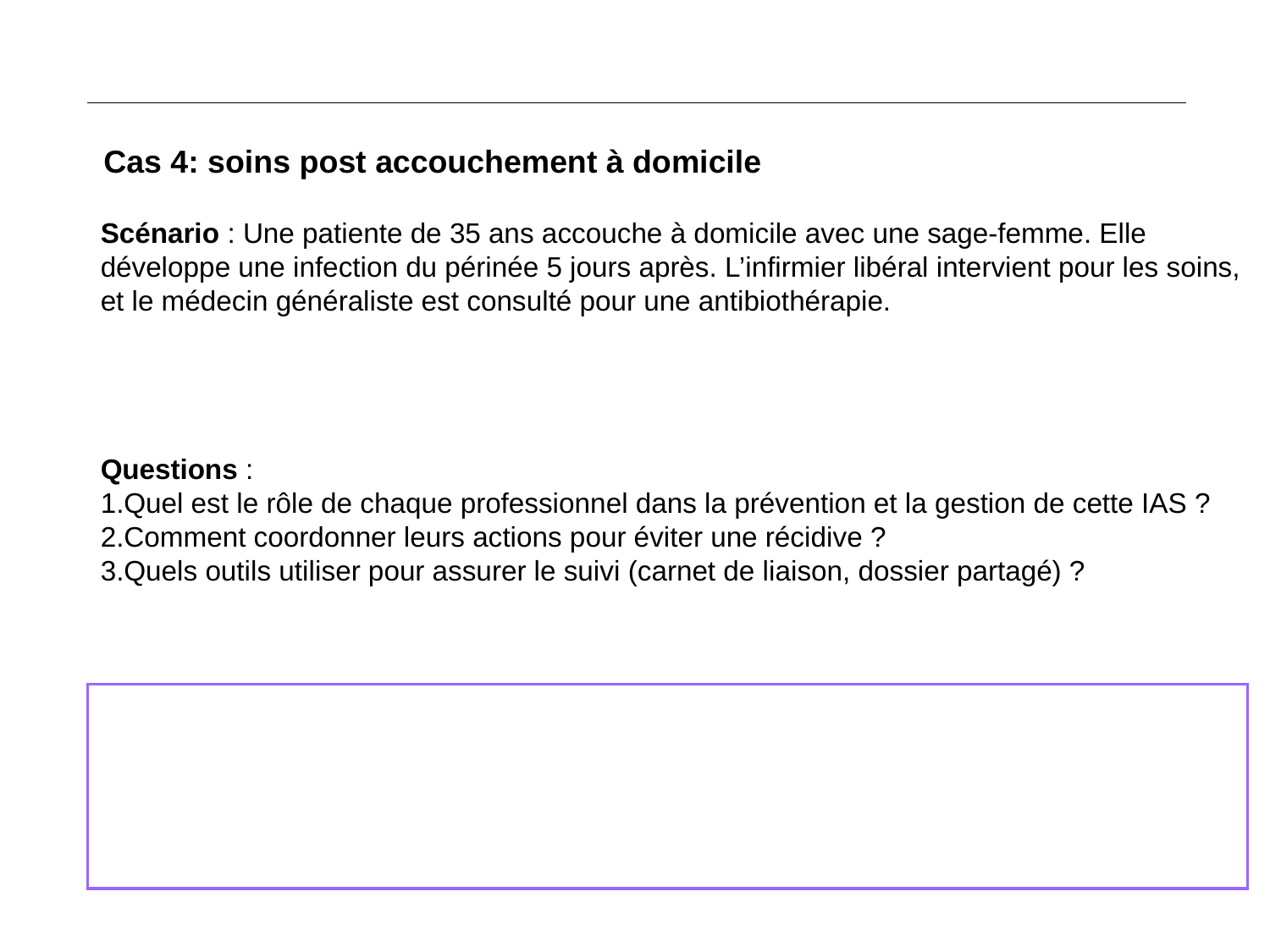

Cas 4: soins post accouchement à domicile

Scénario : Une patiente de 35 ans accouche à domicile avec une sage-femme. Elle développe une infection du périnée 5 jours après. L’infirmier libéral intervient pour les soins, et le médecin généraliste est consulté pour une antibiothérapie.

Questions :
Quel est le rôle de chaque professionnel dans la prévention et la gestion de cette IAS ?
Comment coordonner leurs actions pour éviter une récidive ?
Quels outils utiliser pour assurer le suivi (carnet de liaison, dossier partagé) ?

Réponses attendues :
Sage-femme : Respecter l’asepsie lors de l’accouchement, surveiller les signes d’infection post-partum.
Infirmier : Désinfecter la plaie, signaler au médecin en cas d’aggravation.
Médecin : Prescrire un antibiogramme, adapter le traitement.
Pharmacien : Vérifier la posologie et expliquer les effets secondaires.